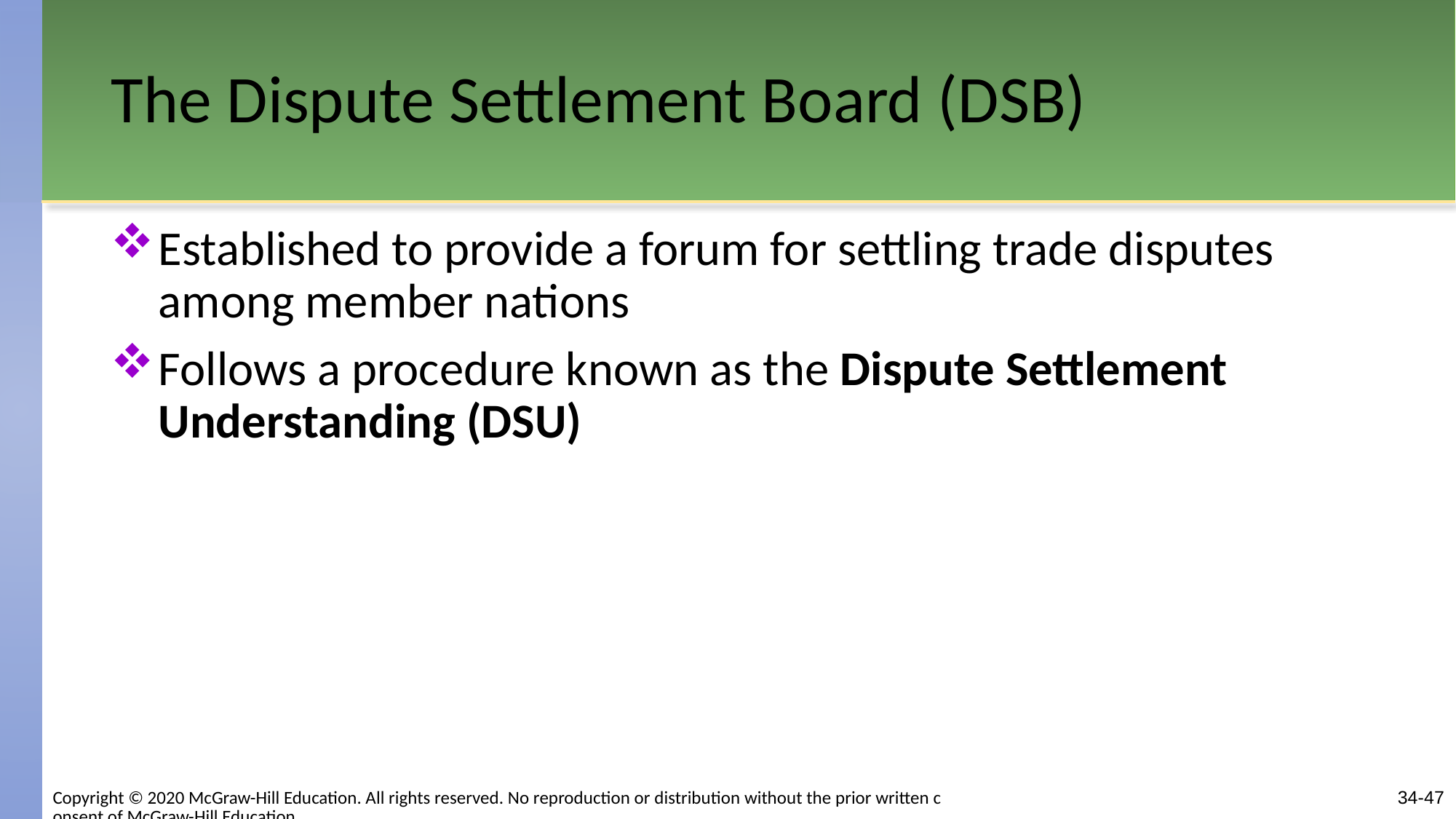

# The Dispute Settlement Board (DSB)
Established to provide a forum for settling trade disputes among member nations
Follows a procedure known as the Dispute Settlement Understanding (DSU)
Copyright © 2020 McGraw-Hill Education. All rights reserved. No reproduction or distribution without the prior written consent of McGraw-Hill Education.
34-47